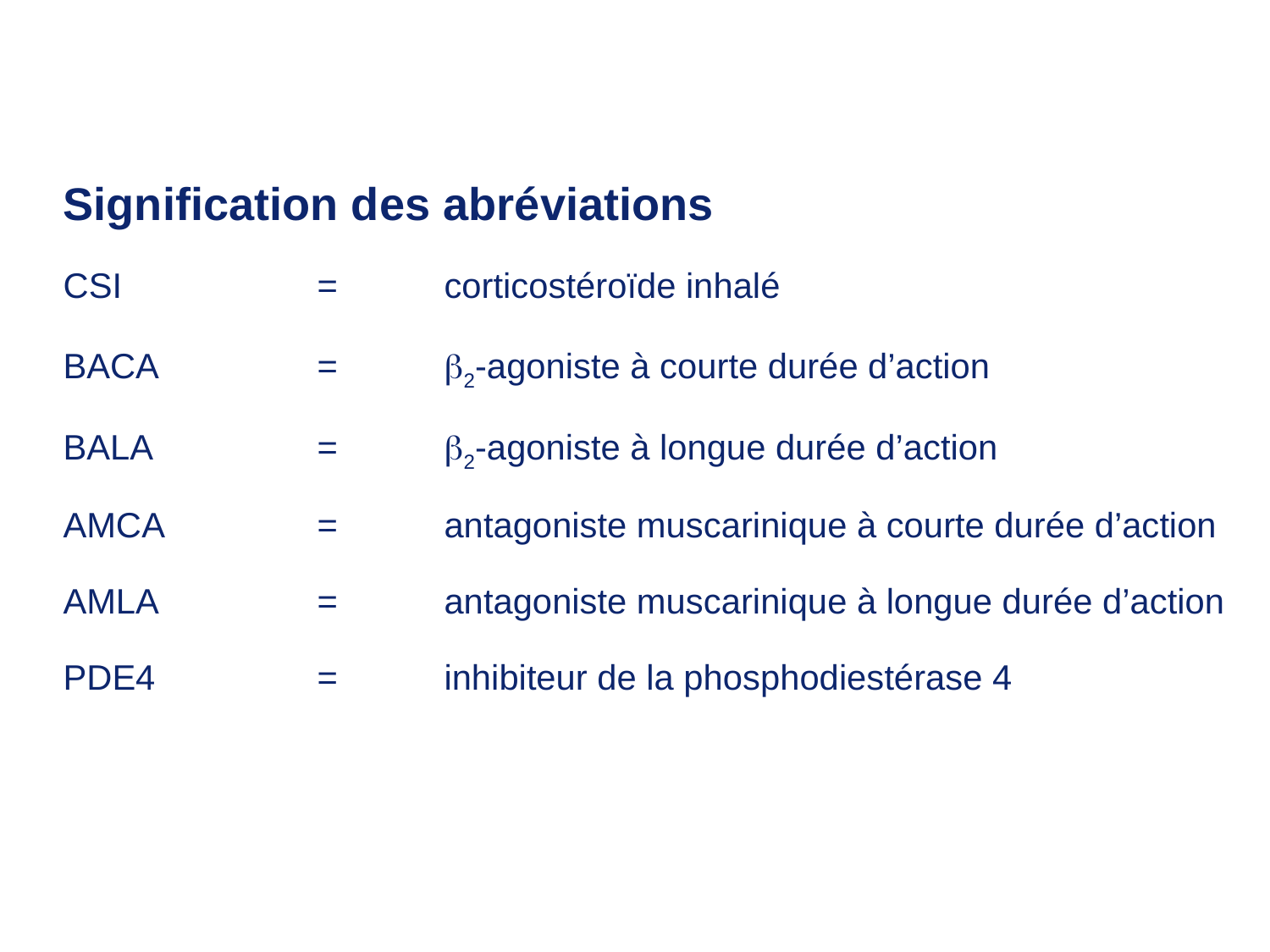

Signification des abréviations

CSI 		=	corticostéroïde inhalé

BACA		=	β2-agoniste à courte durée d’action

BALA		=	β2-agoniste à longue durée d’action

AMCA		=	antagoniste muscarinique à courte durée d’action

AMLA		=	antagoniste muscarinique à longue durée d’action

PDE4		=	inhibiteur de la phosphodiestérase 4